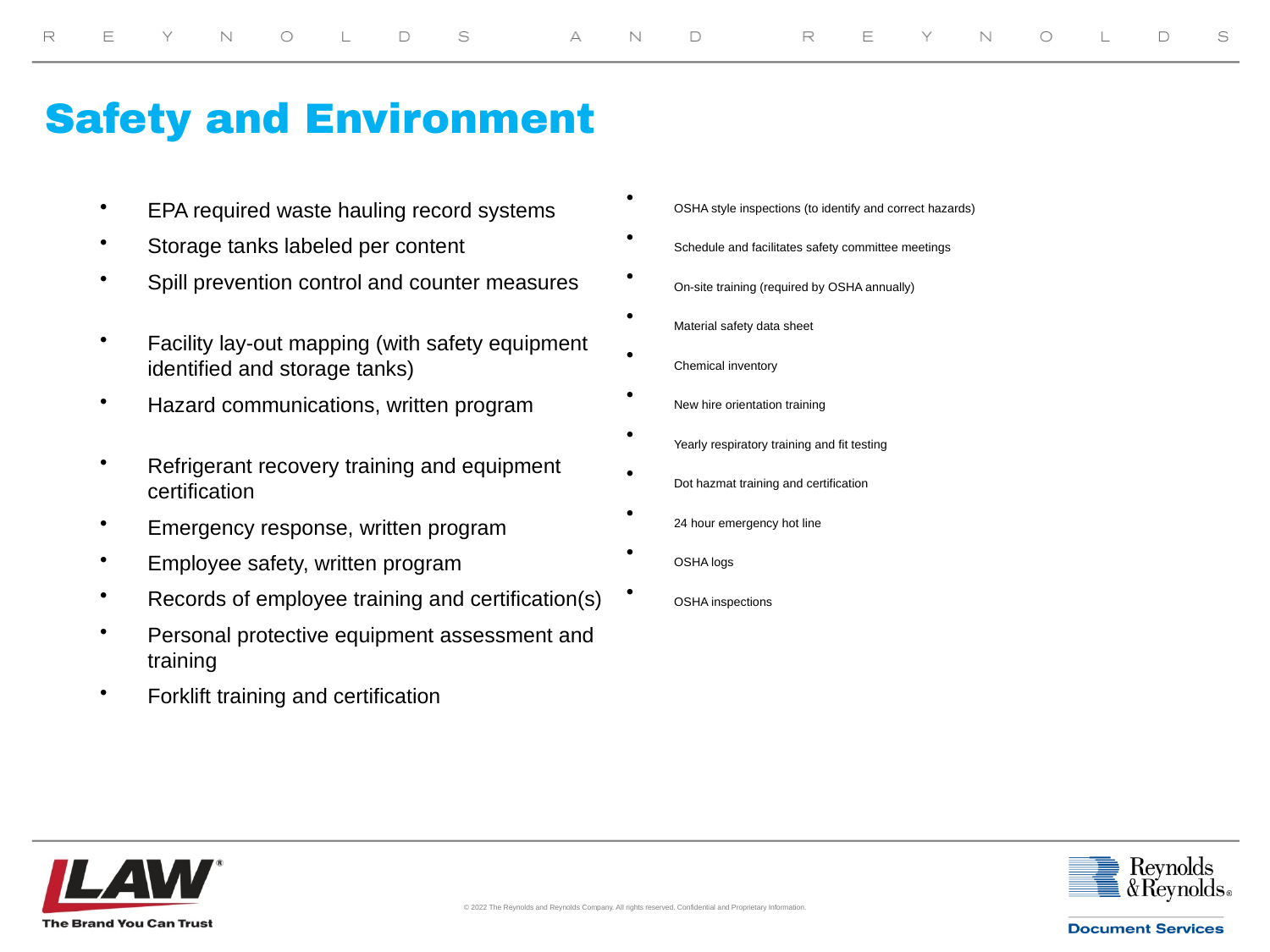

# Safety and Environment
OSHA style inspections (to identify and correct hazards)
Schedule and facilitates safety committee meetings
On-site training (required by OSHA annually)
Material safety data sheet
Chemical inventory
New hire orientation training
Yearly respiratory training and fit testing
Dot hazmat training and certification
24 hour emergency hot line
OSHA logs
OSHA inspections
EPA required waste hauling record systems
Storage tanks labeled per content
Spill prevention control and counter measures
Facility lay-out mapping (with safety equipment identified and storage tanks)
Hazard communications, written program
Refrigerant recovery training and equipment certification
Emergency response, written program
Employee safety, written program
Records of employee training and certification(s)
Personal protective equipment assessment and training
Forklift training and certification